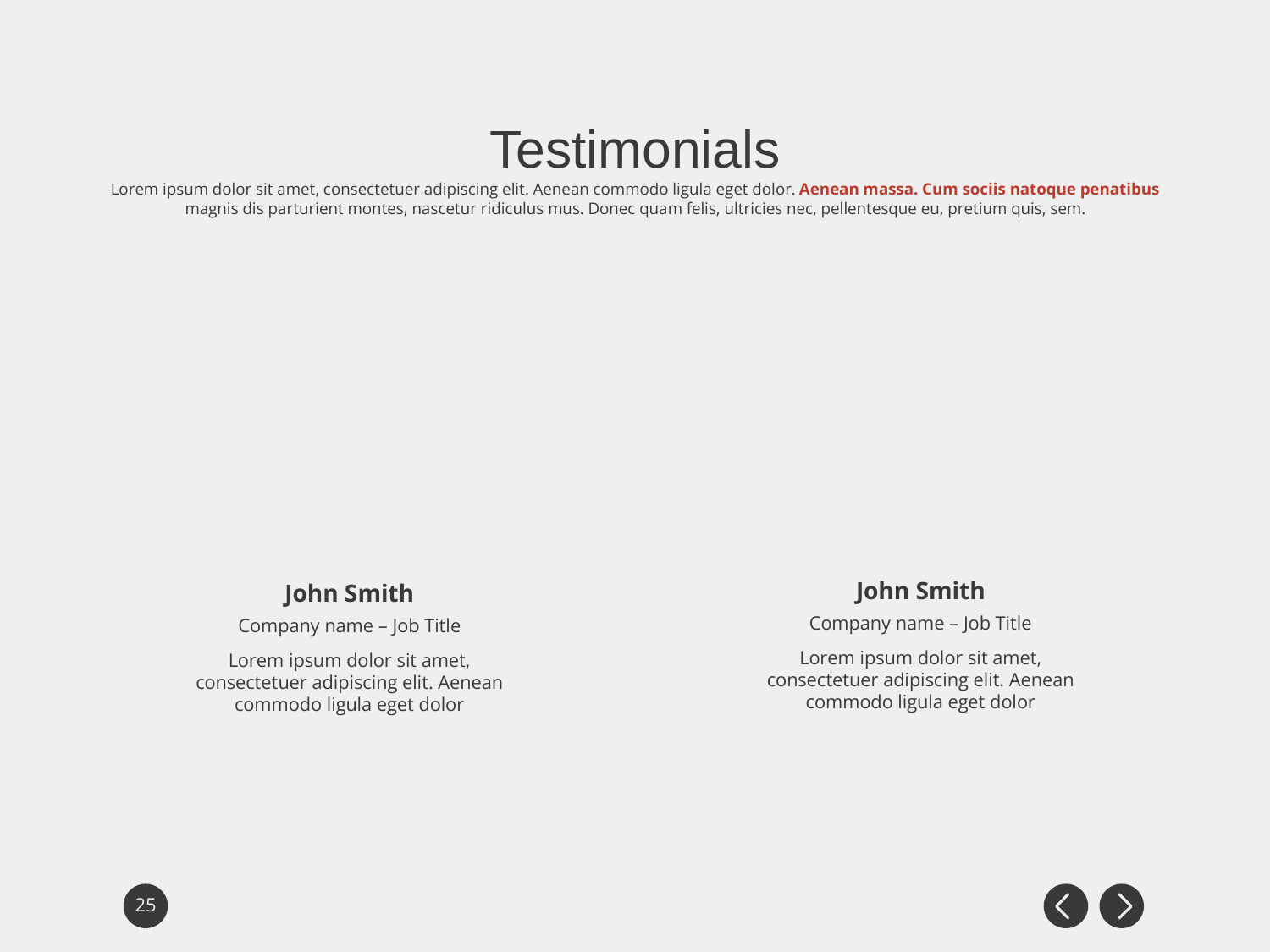

Testimonials
Lorem ipsum dolor sit amet, consectetuer adipiscing elit. Aenean commodo ligula eget dolor. Aenean massa. Cum sociis natoque penatibus magnis dis parturient montes, nascetur ridiculus mus. Donec quam felis, ultricies nec, pellentesque eu, pretium quis, sem.

John Smith
John Smith
Company name – Job Title
Company name – Job Title
Lorem ipsum dolor sit amet, consectetuer adipiscing elit. Aenean commodo ligula eget dolor
Lorem ipsum dolor sit amet, consectetuer adipiscing elit. Aenean commodo ligula eget dolor